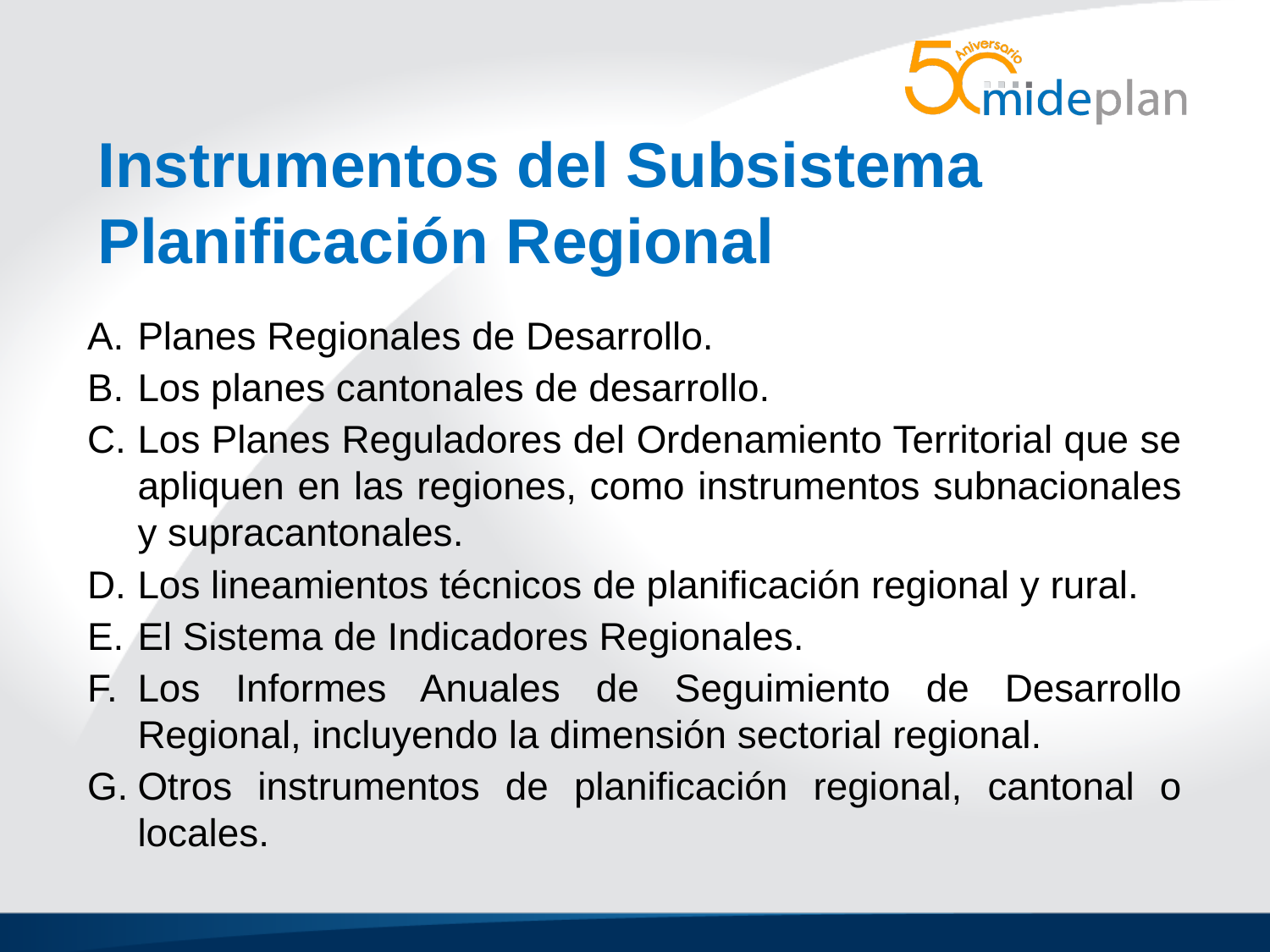

Instrumentos del Subsistema Planificación Regional
Planes Regionales de Desarrollo.
Los planes cantonales de desarrollo.
Los Planes Reguladores del Ordenamiento Territorial que se apliquen en las regiones, como instrumentos subnacionales y supracantonales.
Los lineamientos técnicos de planificación regional y rural.
El Sistema de Indicadores Regionales.
Los Informes Anuales de Seguimiento de Desarrollo Regional, incluyendo la dimensión sectorial regional.
Otros instrumentos de planificación regional, cantonal o locales.